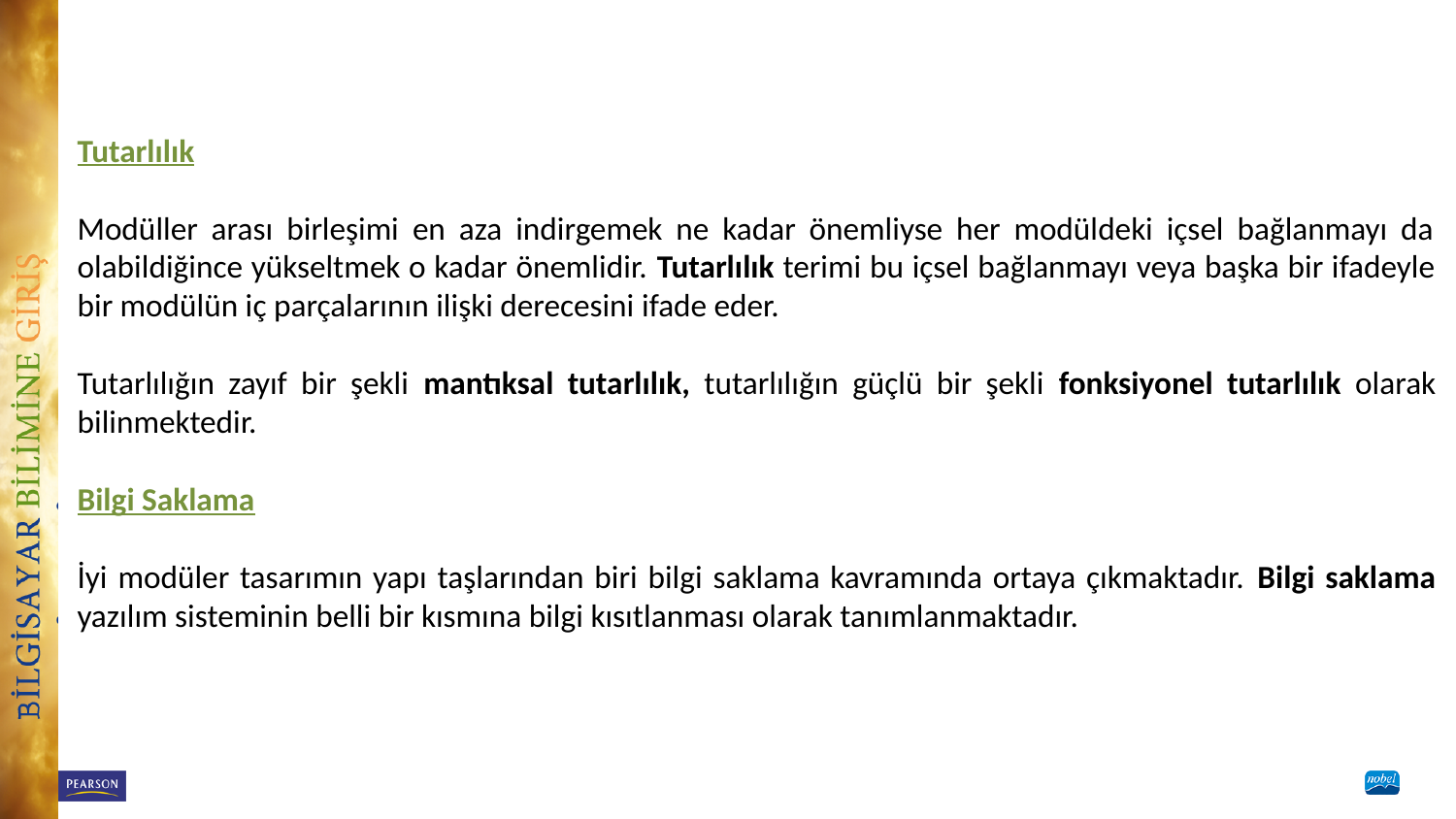

Tutarlılık

Modüller arası birleşimi en aza indirgemek ne kadar önemliyse her modüldeki içsel bağlanmayı da olabildiğince yükseltmek o kadar önemlidir. Tutarlılık terimi bu içsel bağlanmayı veya başka bir ifadeyle bir modülün iç parçalarının ilişki derecesini ifade eder.

Tutarlılığın zayıf bir şekli mantıksal tutarlılık, tutarlılığın güçlü bir şekli fonksiyonel tutarlılık olarak bilinmektedir.

Bilgi Saklama

İyi modüler tasarımın yapı taşlarından biri bilgi saklama kavramında ortaya çıkmaktadır. Bilgi saklama yazılım sisteminin belli bir kısmına bilgi kısıtlanması olarak tanımlanmaktadır.